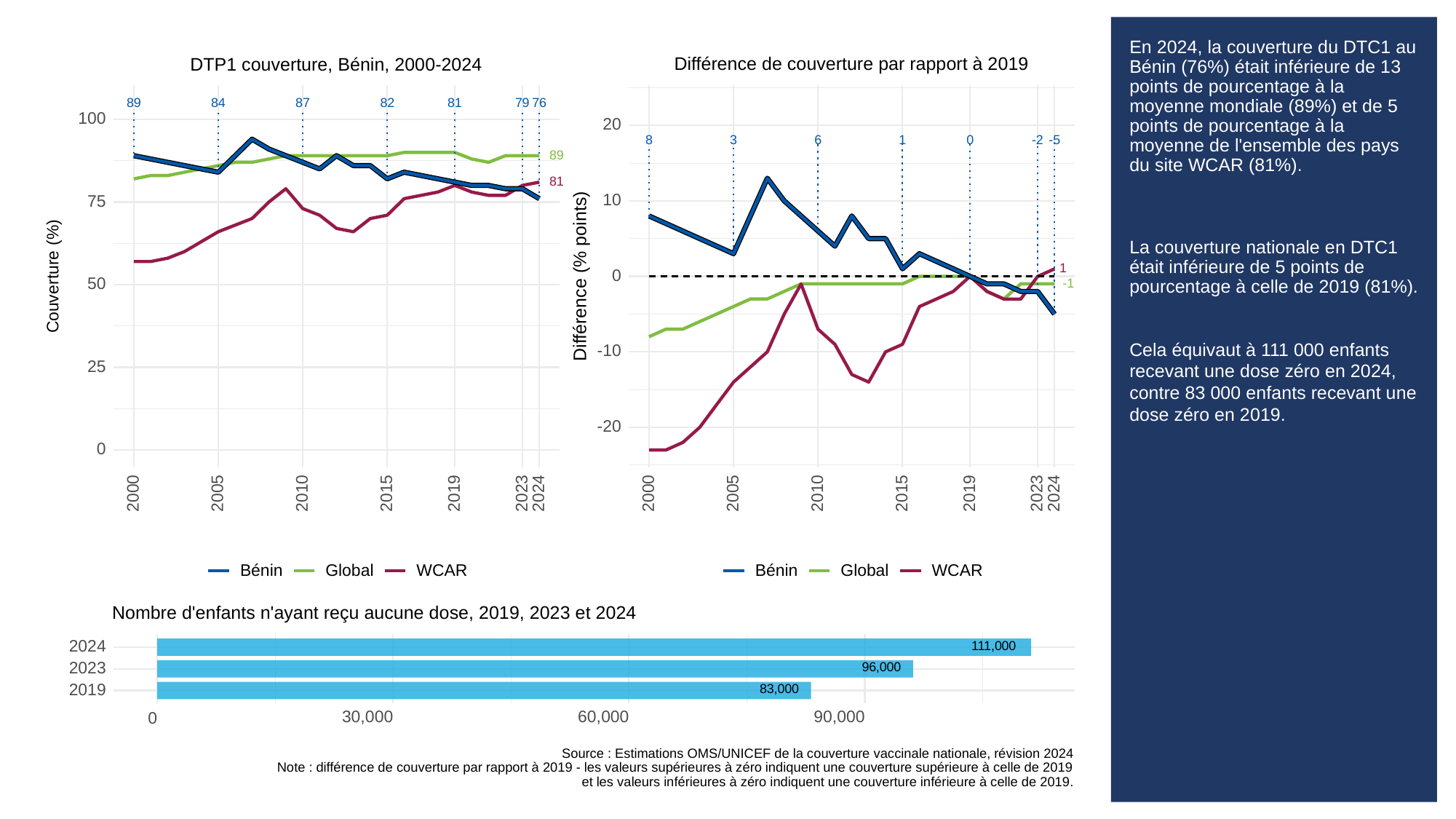

# En 2024, la couverture du DTC1 au Bénin (76%) était inférieure de 13 points de pourcentage à la moyenne mondiale (89%) et de 5 points de pourcentage à la moyenne de l'ensemble des pays du site WCAR (81%).

La couverture nationale en DTC1 était inférieure de 5 points de pourcentage à celle de 2019 (81%).

Cela équivaut à 111 000 enfants recevant une dose zéro en 2024, contre 83 000 enfants recevant une dose zéro en 2019.

Différence de couverture par rapport à 2019
DTP1 couverture, Bénin, 2000-2024

89
84
87
82
81
79
76

100
20

3
8
6
0
1
-2
-5

89

81

10
75

1
Différence (% points)
Couverture (%)

0

50
-1

-10

25

-20

0

2023
2023
2000
2005
2010
2015
2019
2024
2000
2005
2010
2015
2019
2024
Global
WCAR
Global
WCAR
Bénin
Bénin

Nombre d'enfants n'ayant reçu aucune dose, 2019, 2023 et 2024

111,000
2024

96,000
2023

83,000
2019

30,000
60,000
90,000
0
Source : Estimations OMS/UNICEF de la couverture vaccinale nationale, révision 2024
Note : différence de couverture par rapport à 2019 - les valeurs supérieures à zéro indiquent une couverture supérieure à celle de 2019
et les valeurs inférieures à zéro indiquent une couverture inférieure à celle de 2019.